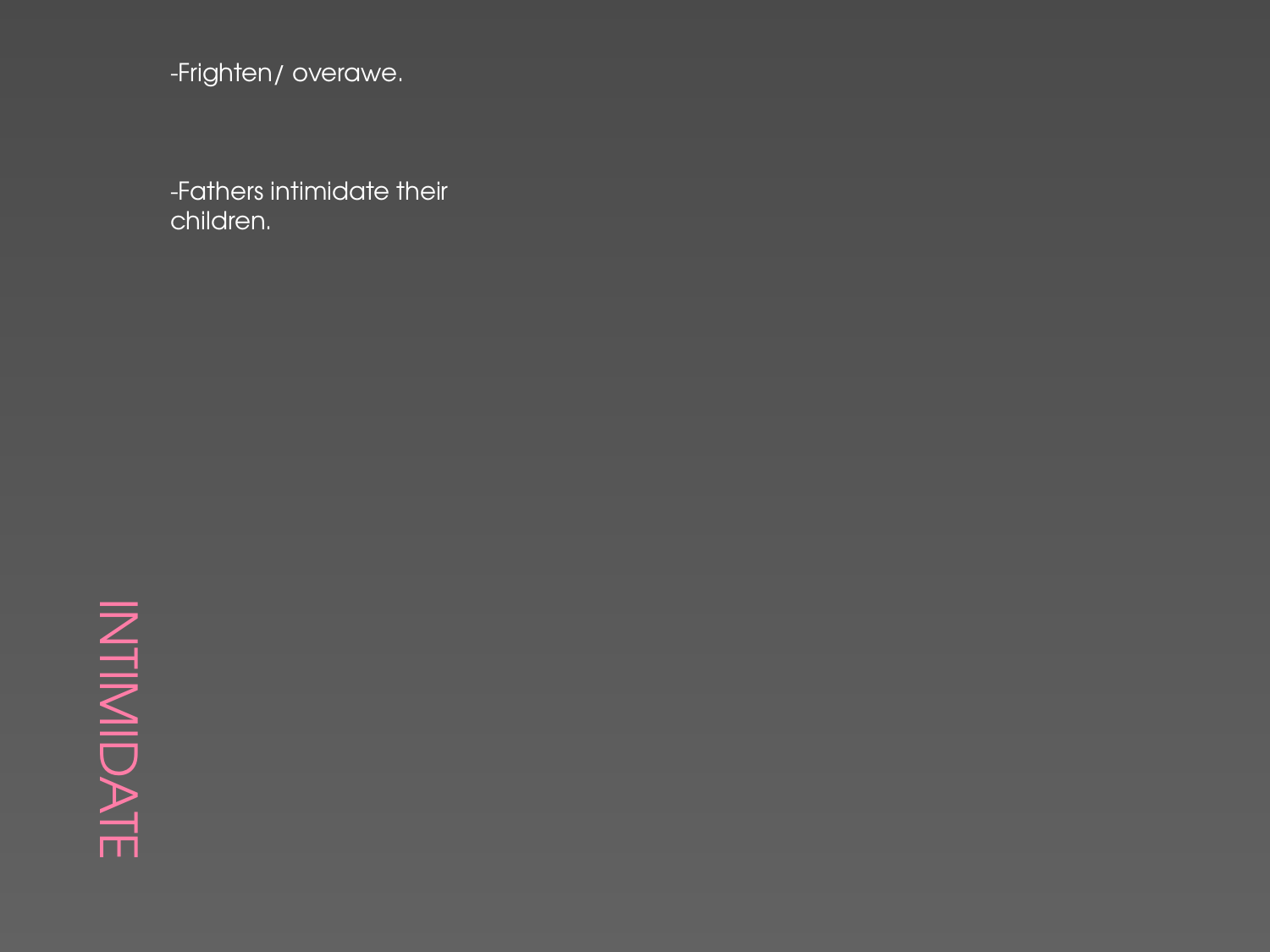

# Intimidate
-Frighten/ overawe.

-Fathers intimidate their children.